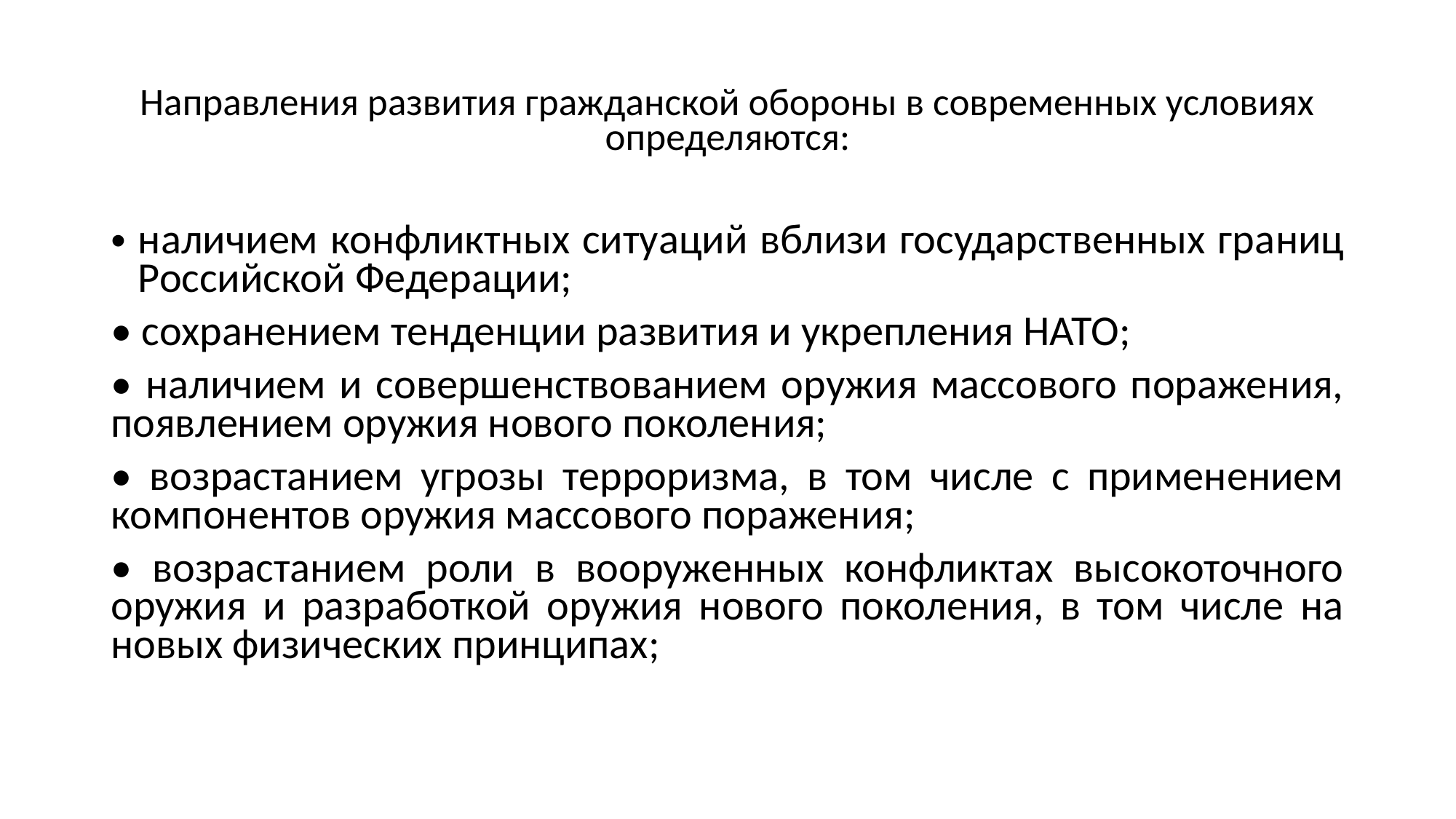

# Направления развития гражданской обороны в современных условиях определяются:
наличием конфликтных ситуаций вблизи государственных гра­ниц Российской Федерации;
• сохранением тенденции развития и укрепления НАТО;
• наличием и совершенствованием оружия массового поражения, появлением оружия нового поколения;
• возрастанием угрозы терроризма, в том числе с применением компонентов оружия массового поражения;
• возрастанием роли в вооруженных конфликтах высокоточного оружия и разработкой оружия нового поколения, в том числе на новых физических принципах;